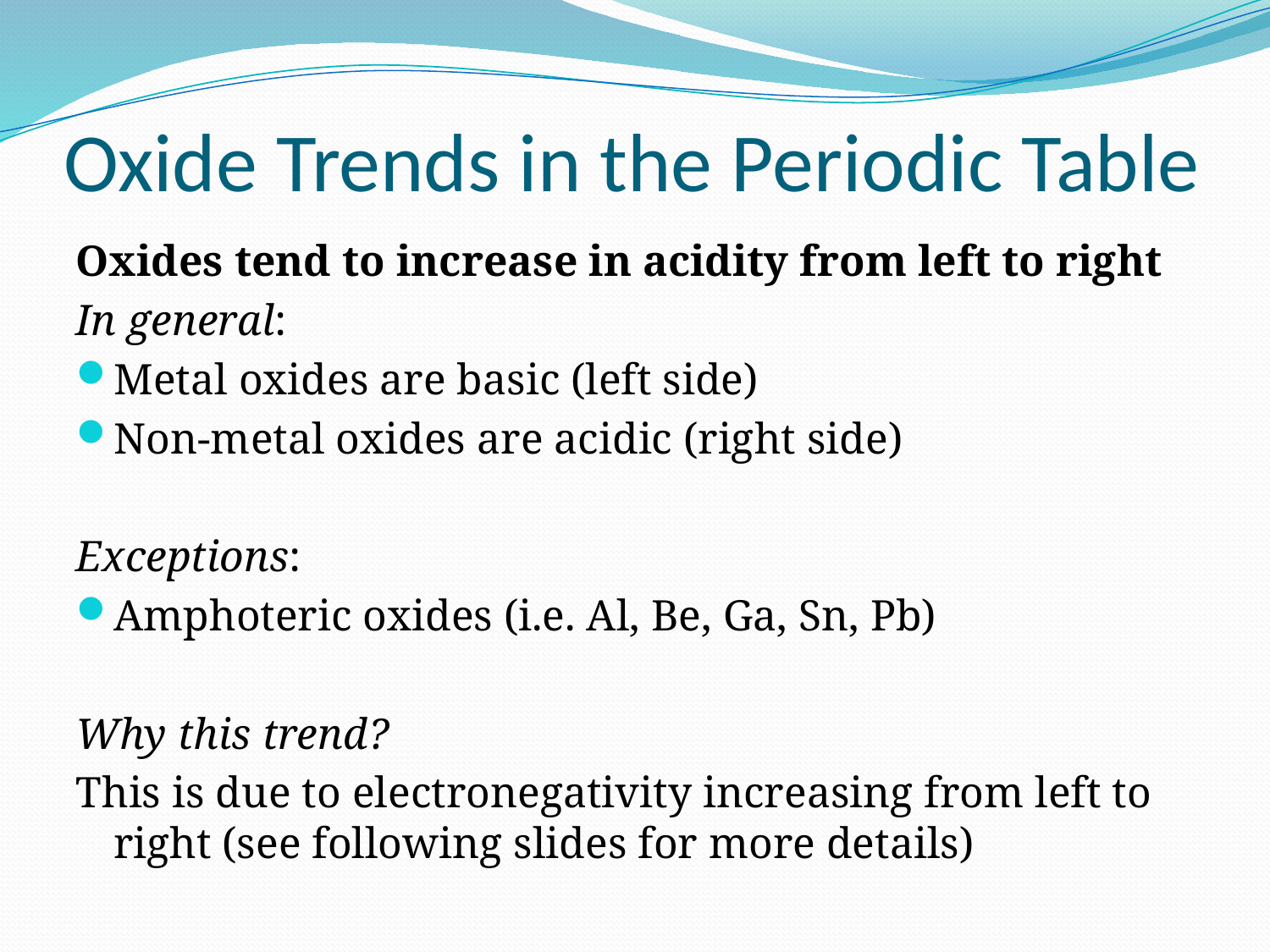

# Oxide Trends in the Periodic Table
Oxides tend to increase in acidity from left to right
In general:
Metal oxides are basic (left side)
Non-metal oxides are acidic (right side)

Exceptions:
Amphoteric oxides (i.e. Al, Be, Ga, Sn, Pb)

Why this trend?
This is due to electronegativity increasing from left to right (see following slides for more details)